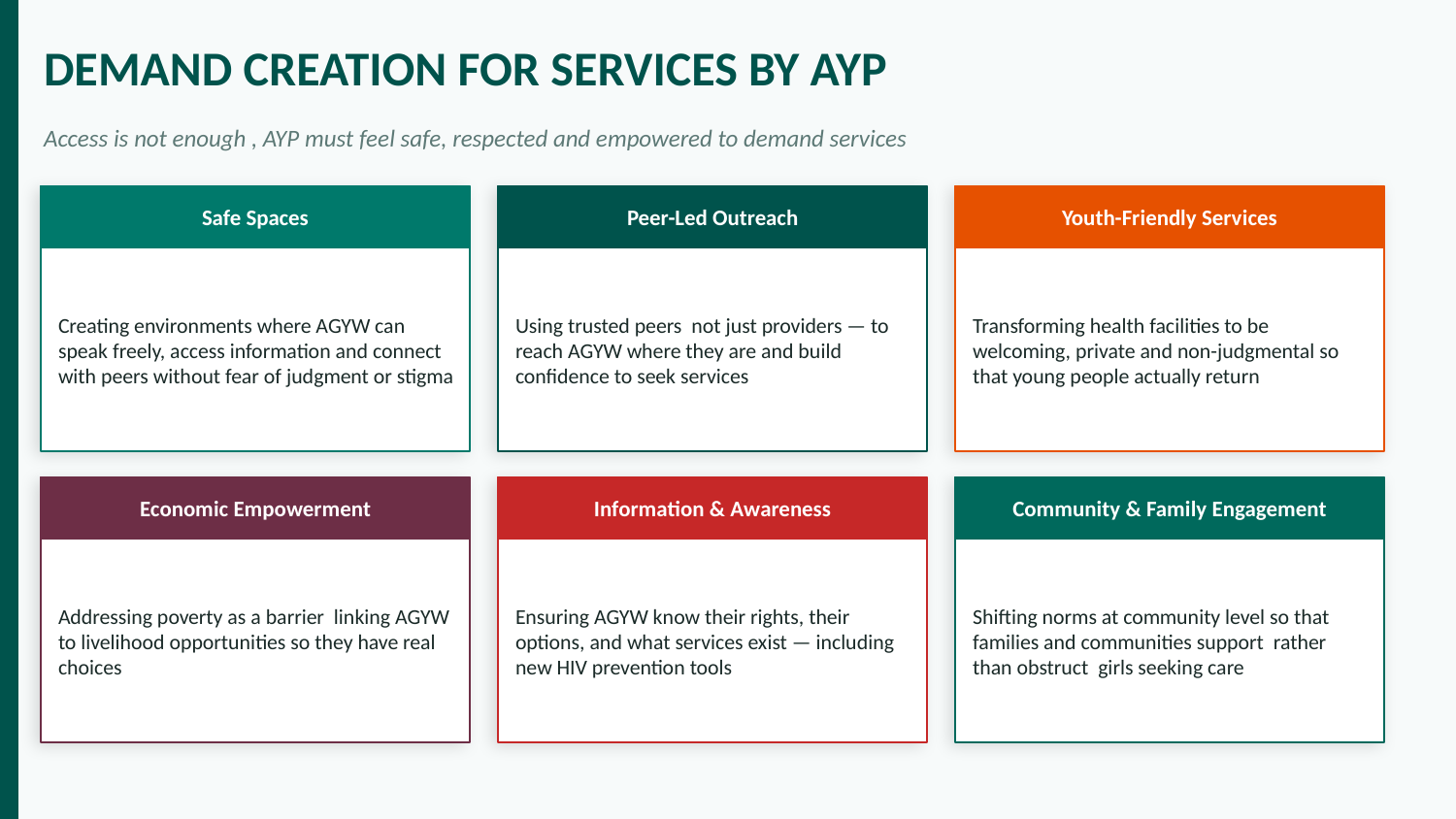

DEMAND CREATION FOR SERVICES BY AYP
Access is not enough , AYP must feel safe, respected and empowered to demand services

Safe Spaces

Peer-Led Outreach

Youth-Friendly Services
Creating environments where AGYW can speak freely, access information and connect with peers without fear of judgment or stigma
Using trusted peers  not just providers — to reach AGYW where they are and build confidence to seek services
Transforming health facilities to be welcoming, private and non-judgmental so that young people actually return

Economic Empowerment

Information & Awareness

Community & Family Engagement
Addressing poverty as a barrier  linking AGYW to livelihood opportunities so they have real choices
Ensuring AGYW know their rights, their options, and what services exist — including new HIV prevention tools
Shifting norms at community level so that families and communities support  rather than obstruct  girls seeking care